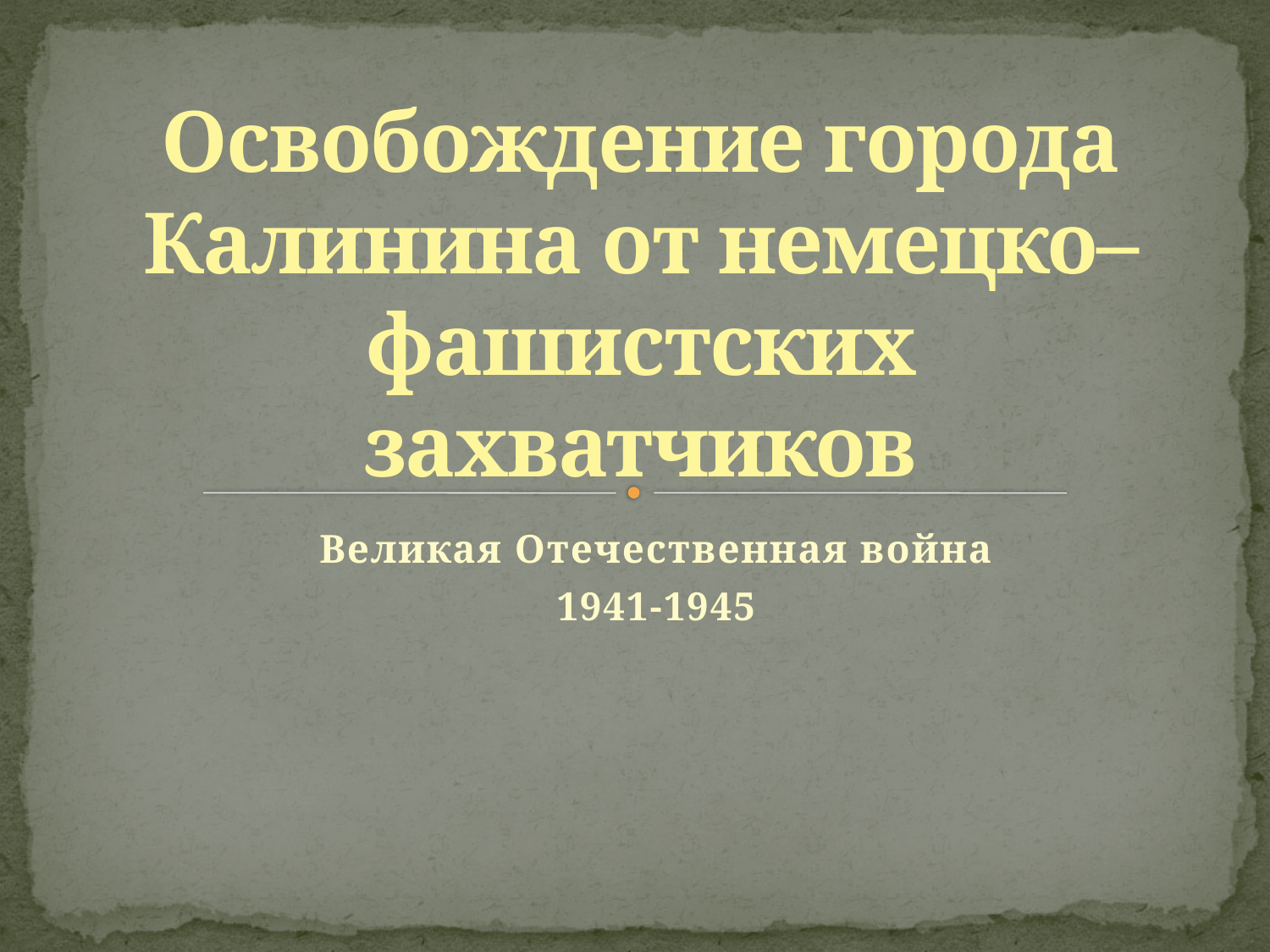

# Освобождение города Калинина от немецко–фашистских захватчиков
Великая Отечественная война
1941-1945